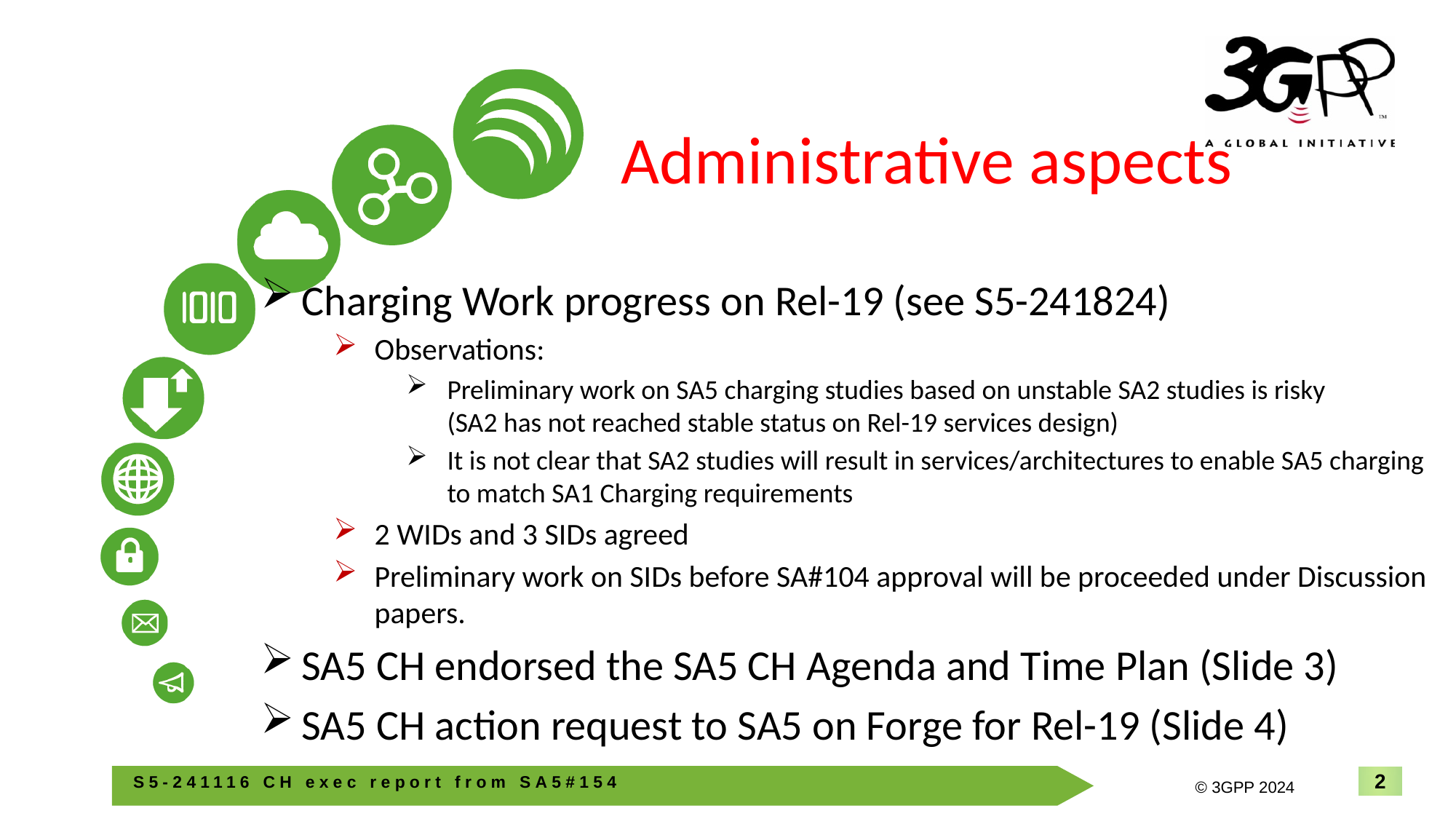

# Administrative aspects
Charging Work progress on Rel-19 (see S5-241824)
Observations:
Preliminary work on SA5 charging studies based on unstable SA2 studies is risky
(SA2 has not reached stable status on Rel-19 services design)
It is not clear that SA2 studies will result in services/architectures to enable SA5 charging to match SA1 Charging requirements
2 WIDs and 3 SIDs agreed
Preliminary work on SIDs before SA#104 approval will be proceeded under Discussion papers.
SA5 CH endorsed the SA5 CH Agenda and Time Plan (Slide 3)
SA5 CH action request to SA5 on Forge for Rel-19 (Slide 4)